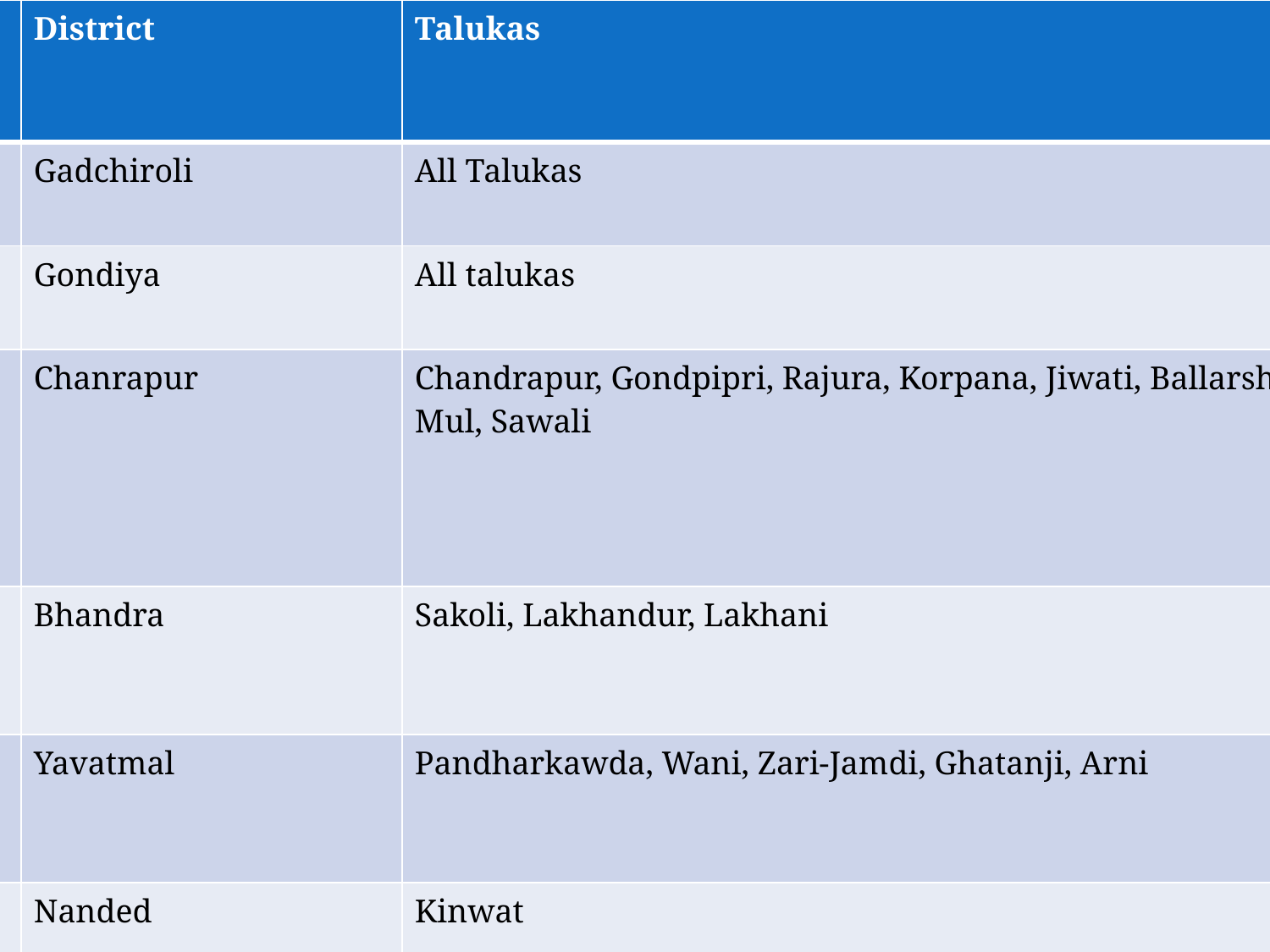

| Sr. | District | Talukas |
| --- | --- | --- |
| 1. | Gadchiroli | All Talukas |
| 2. | Gondiya | All talukas |
| 3. | Chanrapur | Chandrapur, Gondpipri, Rajura, Korpana, Jiwati, Ballarsha, Pobhurna, Mul, Sawali |
| 4. | Bhandra | Sakoli, Lakhandur, Lakhani |
| 5. | Yavatmal | Pandharkawda, Wani, Zari-Jamdi, Ghatanji, Arni |
| 6. | Nanded | Kinwat |